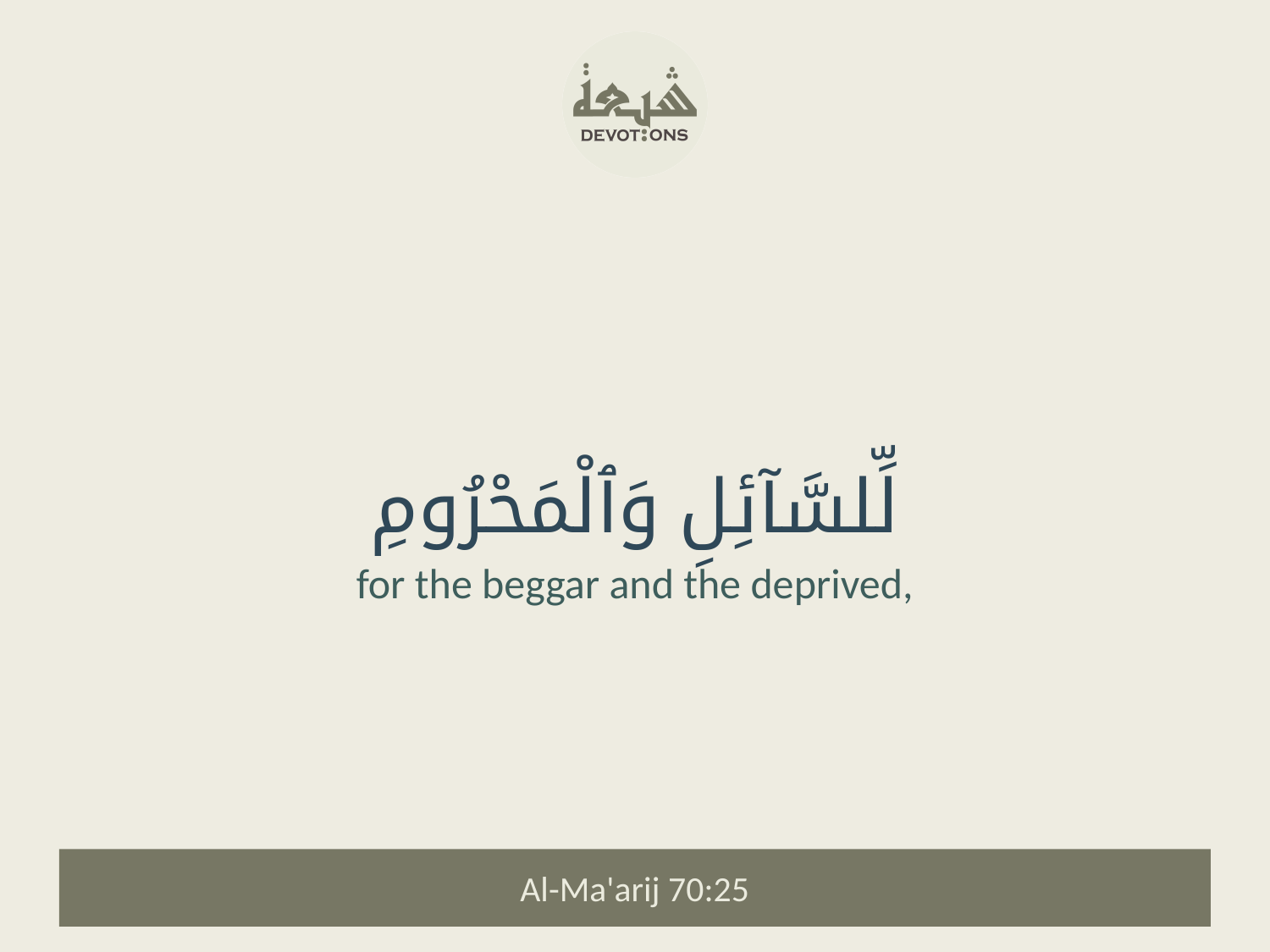

لِّلسَّآئِلِ وَٱلْمَحْرُومِ
for the beggar and the deprived,
Al-Ma'arij 70:25